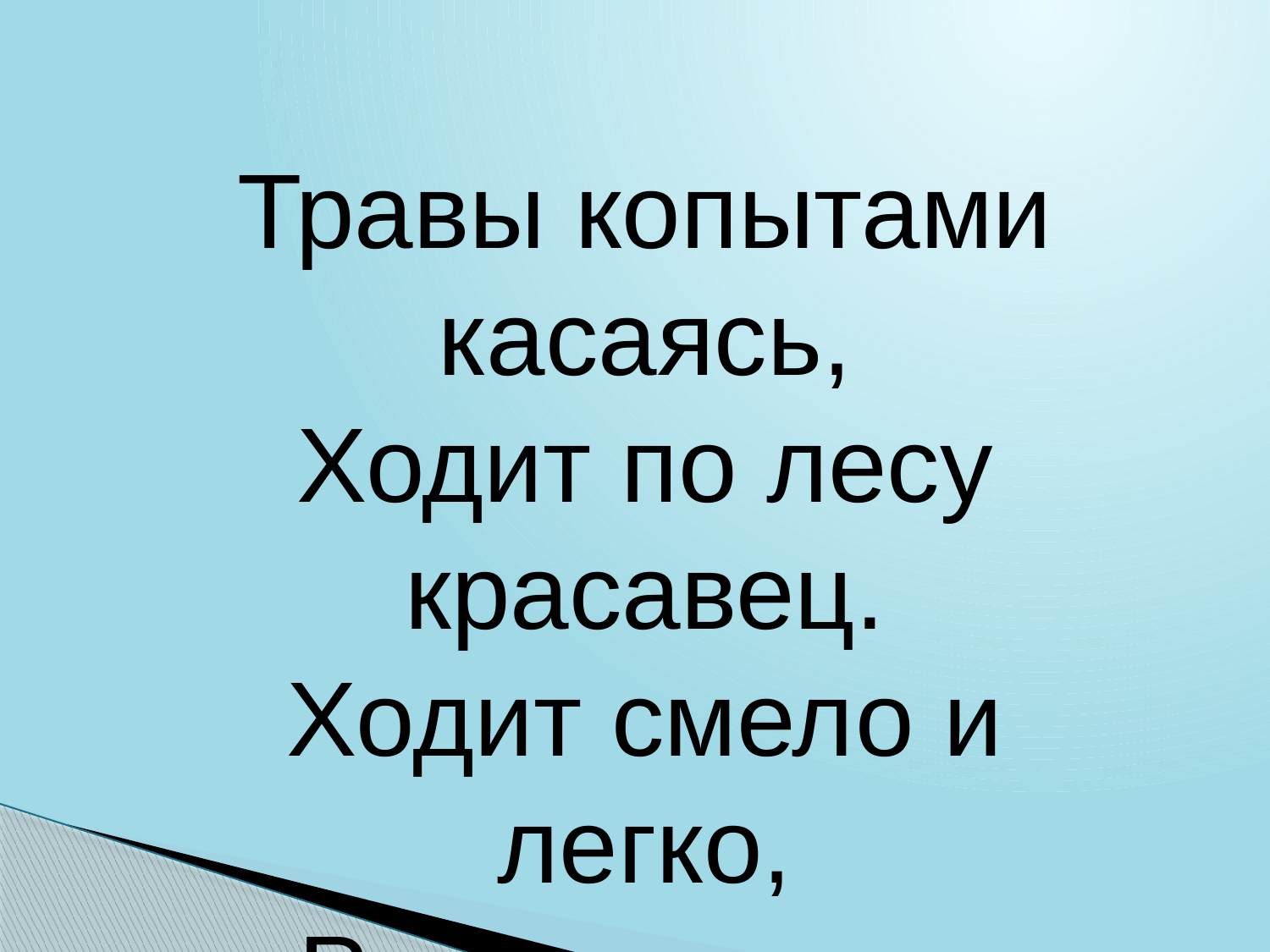

Травы копытами касаясь,
Ходит по лесу красавец.
Ходит смело и легко,
Рога раскинув широко.